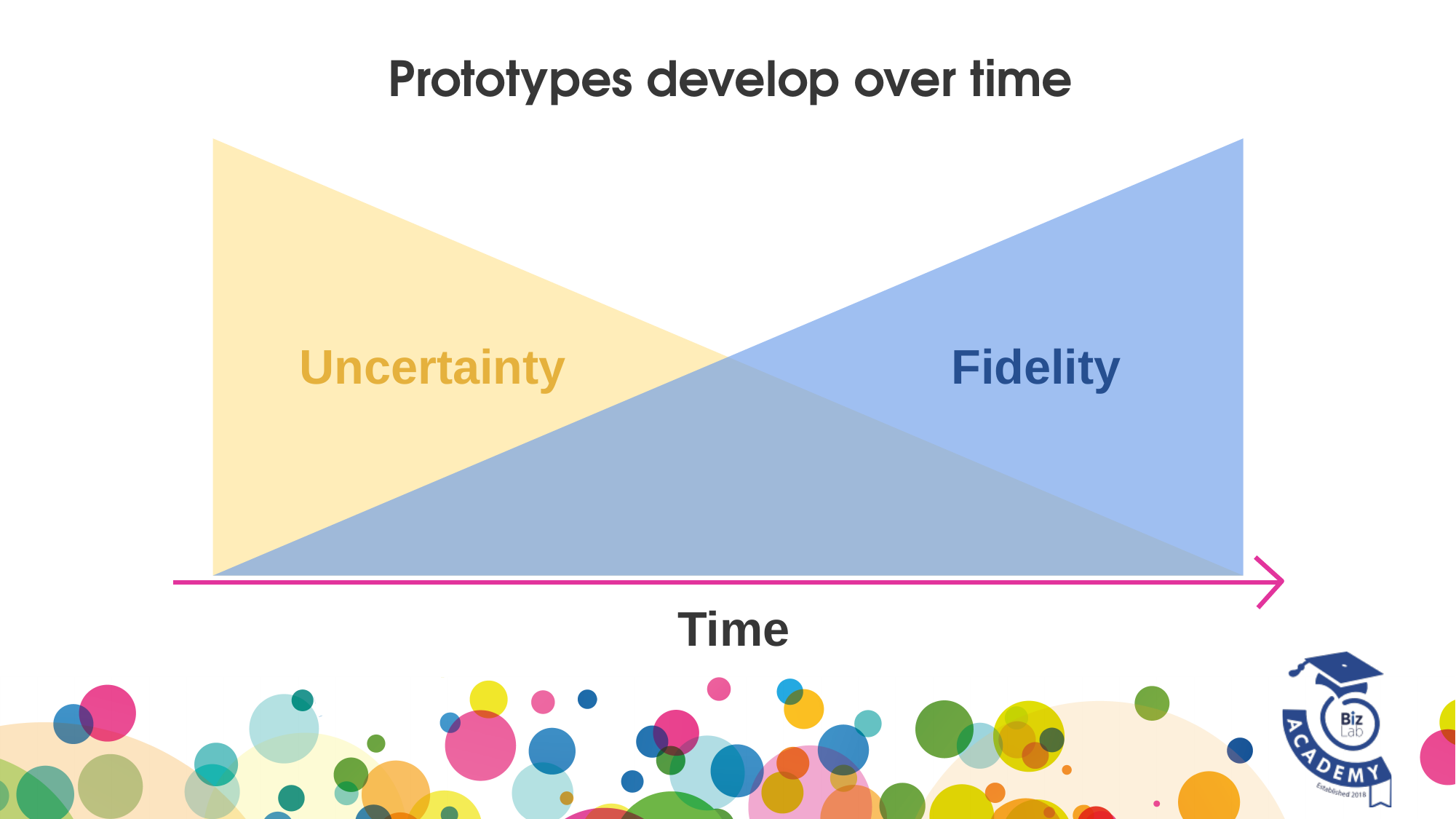

# Prototypes develop over time

Fidelity
Uncertainty

Time